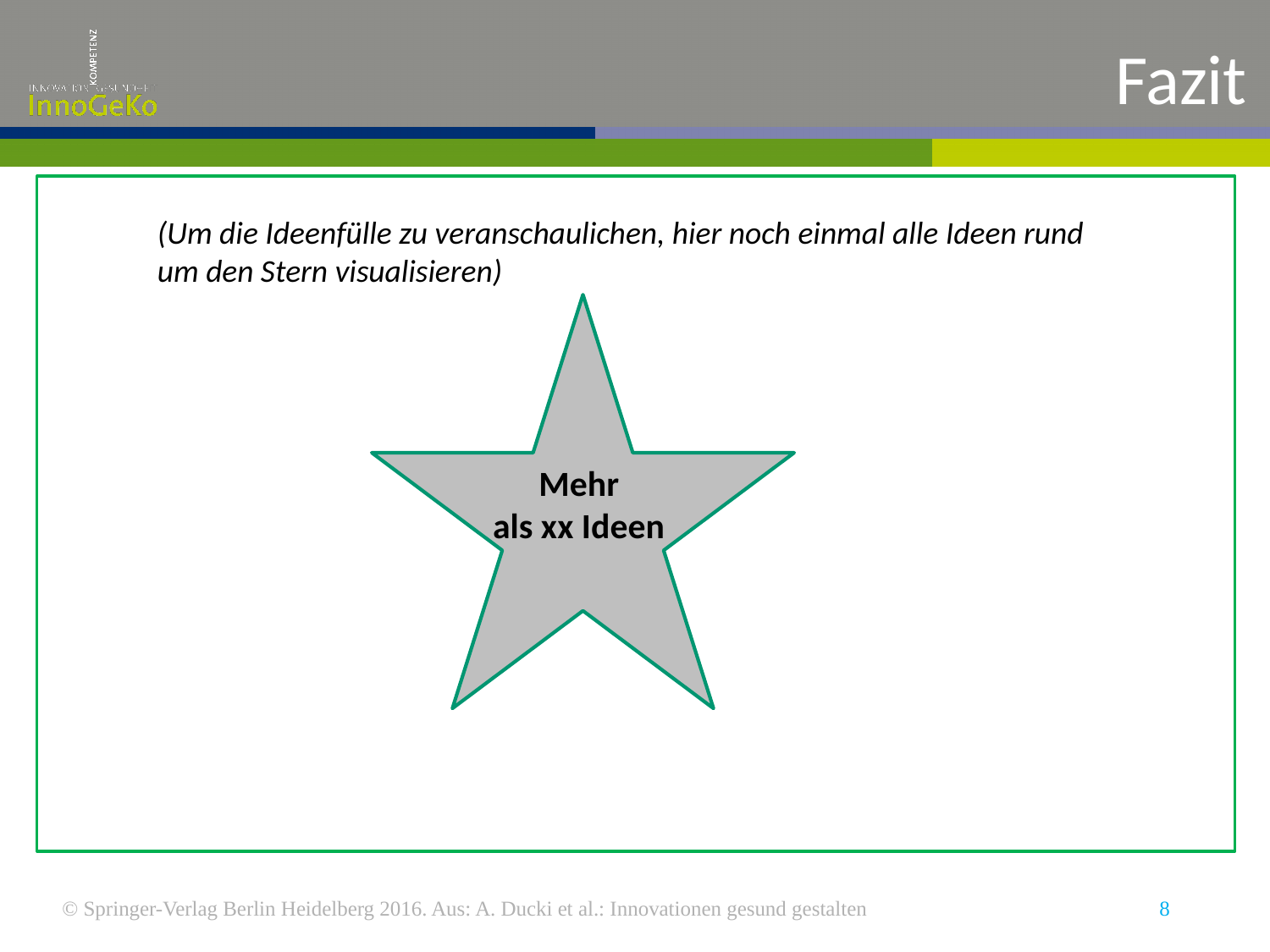

# Fazit
(Um die Ideenfülle zu veranschaulichen, hier noch einmal alle Ideen rund um den Stern visualisieren)

Mehr
als xx Ideen

© Springer-Verlag Berlin Heidelberg 2016. Aus: A. Ducki et al.: Innovationen gesund gestalten

8